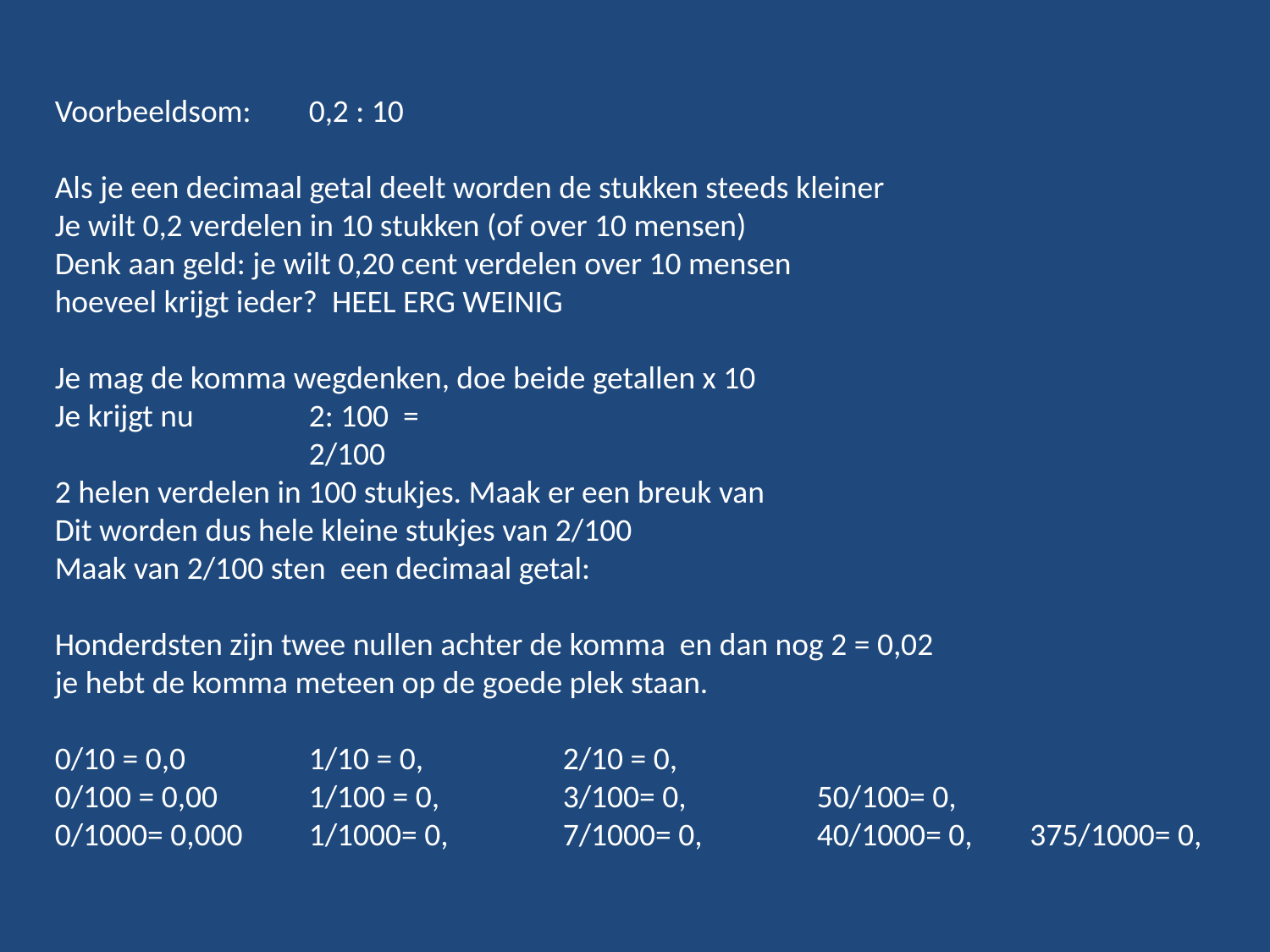

Voorbeeldsom: 	0,2 : 10

Als je een decimaal getal deelt worden de stukken steeds kleiner
Je wilt 0,2 verdelen in 10 stukken (of over 10 mensen)
Denk aan geld: je wilt 0,20 cent verdelen over 10 mensen
hoeveel krijgt ieder?  HEEL ERG WEINIG

Je mag de komma wegdenken, doe beide getallen x 10
Je krijgt nu	2: 100  =
		2/100
2 helen verdelen in 100 stukjes. Maak er een breuk van
Dit worden dus hele kleine stukjes van 2/100
Maak van 2/100 sten  een decimaal getal:

Honderdsten zijn twee nullen achter de komma  en dan nog 2 = 0,02
je hebt de komma meteen op de goede plek staan.

0/10 = 0,0	1/10 = 0,		2/10 = 0,
0/100 = 0,00	1/100 = 0, 	3/100= 0, 	50/100= 0,
0/1000= 0,000	1/1000= 0,	7/1000= 0, 	40/1000= 0,        375/1000= 0,